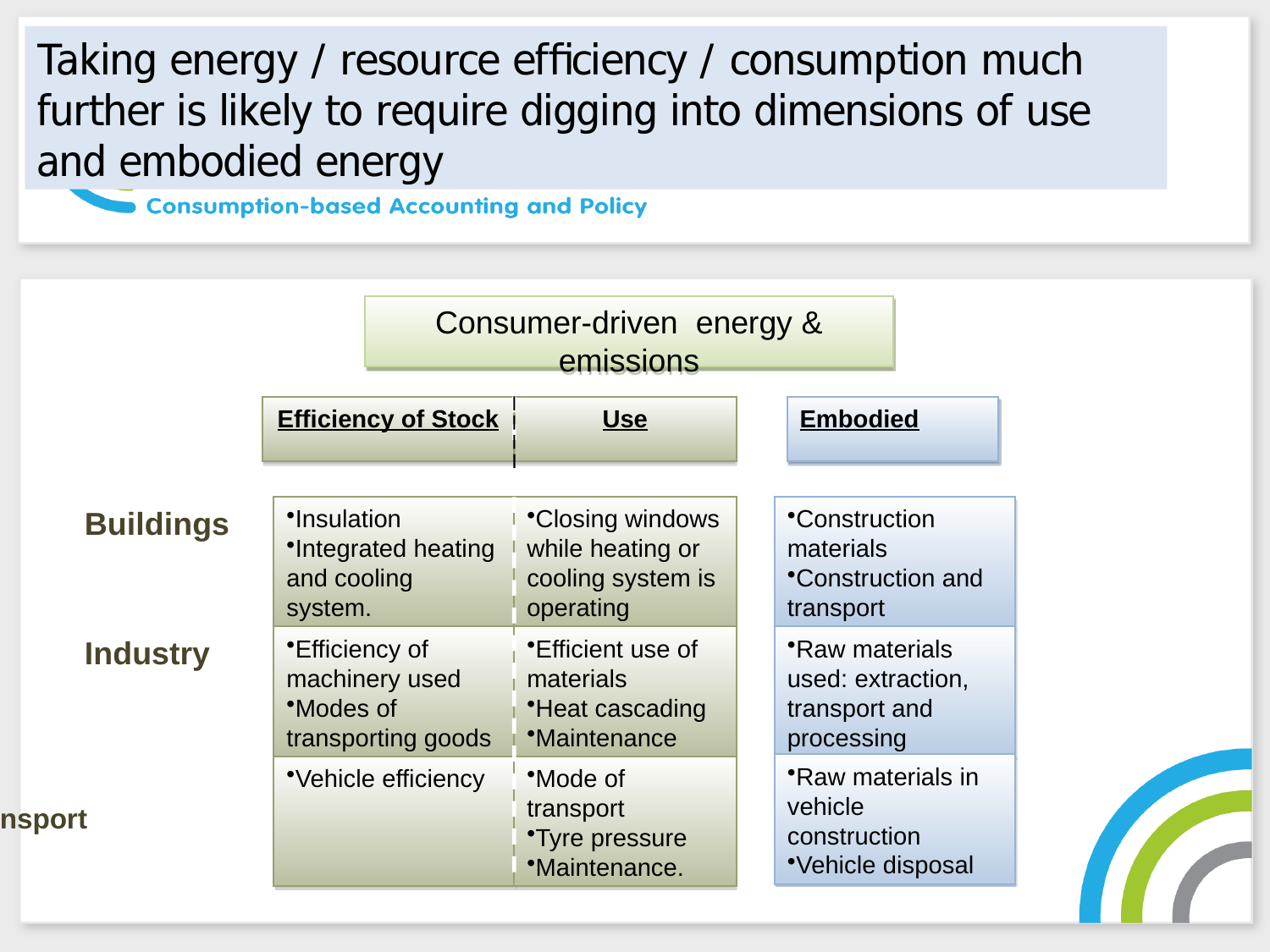

Taking energy / resource efficiency / consumption much further is likely to require digging into dimensions of use and embodied energy
Consumer-driven  energy & emissions
Efficiency of Stock
Use

Embodied
	Buildings
Insulation
Integrated heating and cooling system.
Efficient appliances
Closing windows while heating or cooling system is operating
Avoid dripping taps or showers dripping

Construction materials
Construction and transport
Surrounding infrastructure
	Industry
Efficiency of machinery used
Modes of transporting goods incorporated

Efficient use of materials
Heat cascading
Maintenance
Raw materials used: extraction, transport and processing
Leakage from mines, pipelines

Raw materials in vehicle construction
Vehicle disposal
	Transport
Vehicle efficiency

Mode of transport
Tyre pressure
Maintenance.